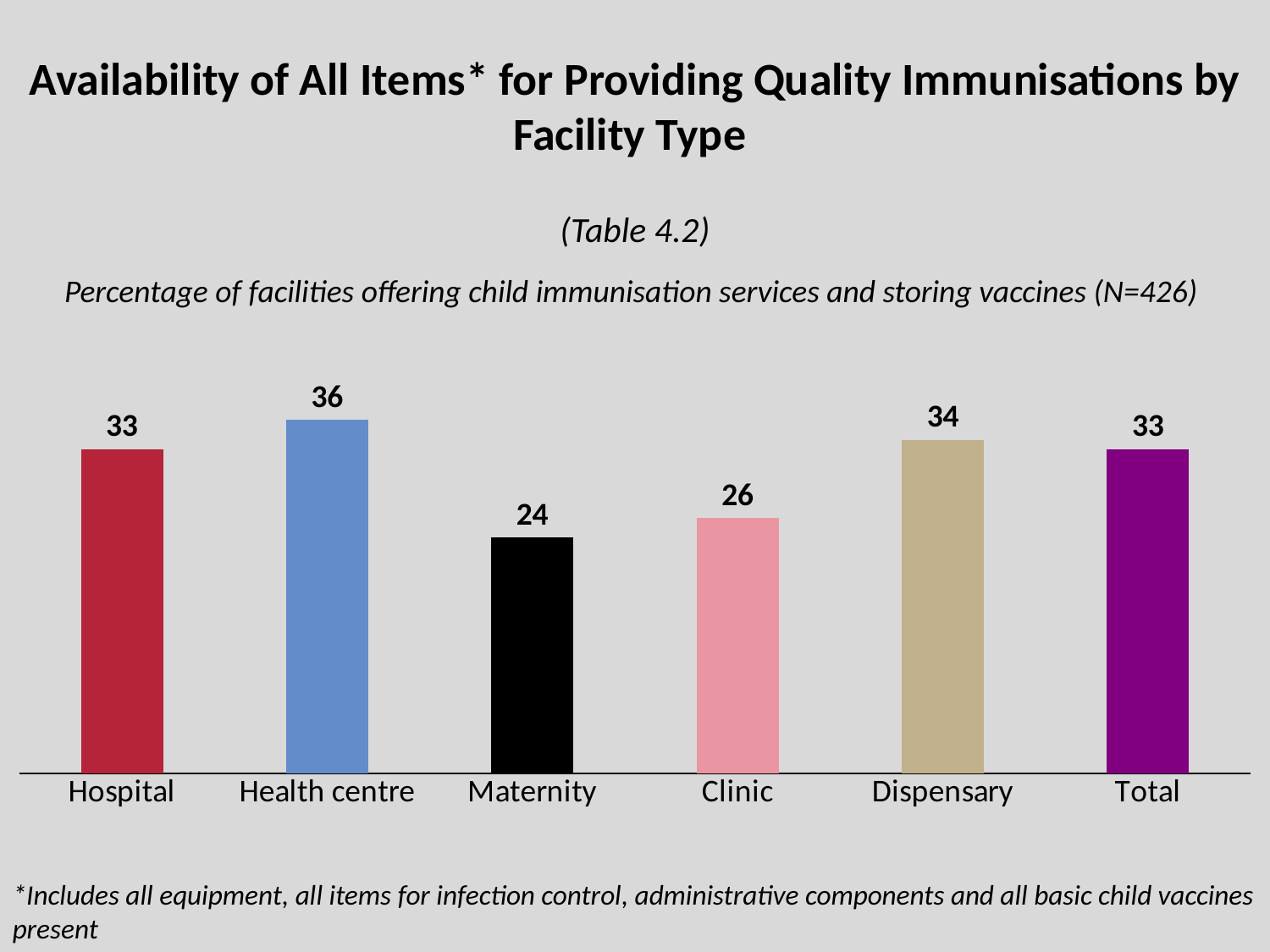

# Availability of All Items* for Providing Quality Immunisations by Facility Type
(Table 4.2)

### Chart

| Category | Series 1 |
|---|---|
| Hospital | 33.0 |
| Health centre | 36.0 |
| Maternity | 24.0 |
| Clinic | 26.0 |
| Dispensary | 34.0 |
| Total | 33.0 |
Percentage of facilities offering child immunisation services and storing vaccines (N=426)
*Includes all equipment, all items for infection control, administrative components and all basic child vaccines present